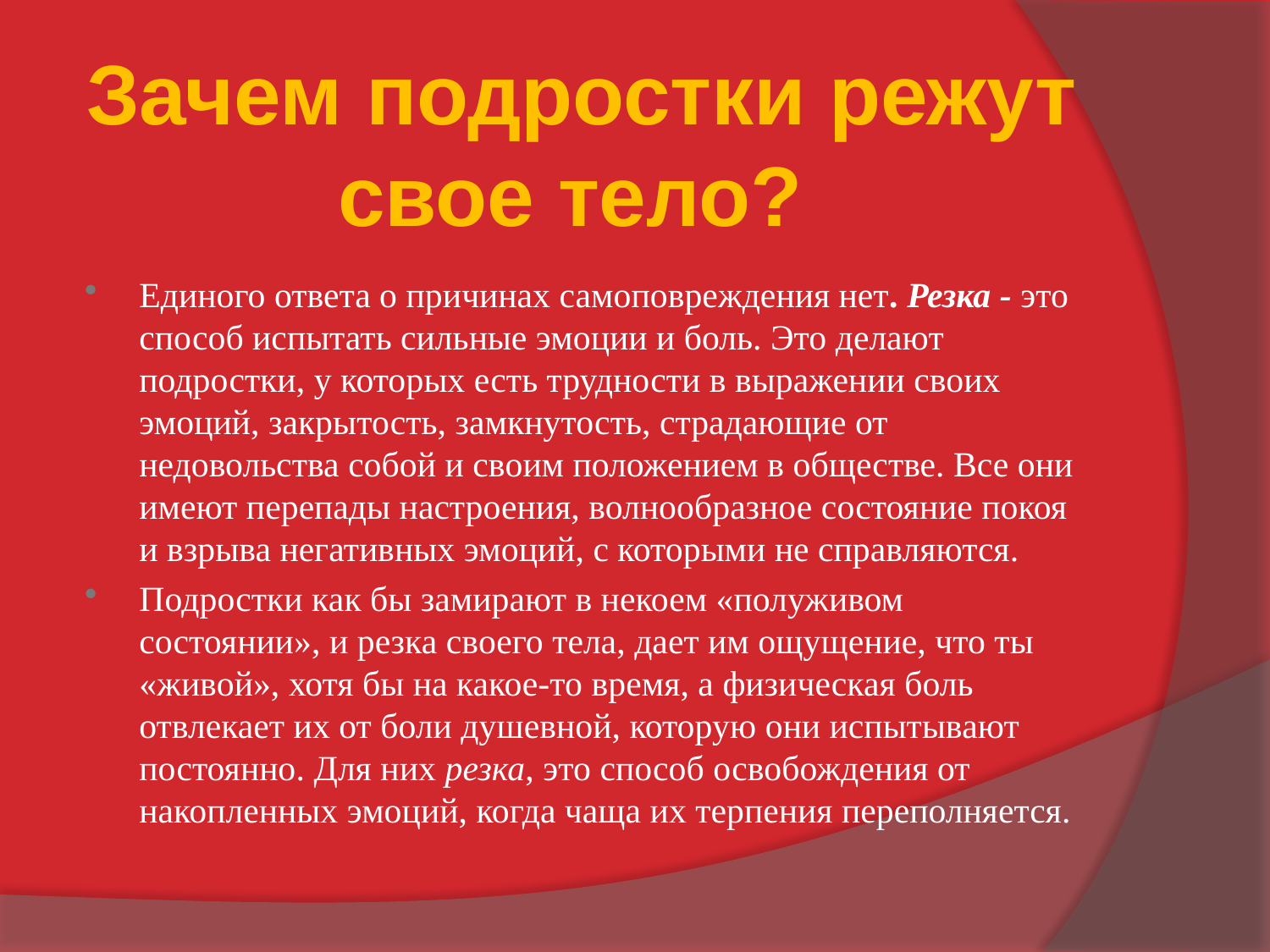

# Зачем подростки режут свое тело?
Единого ответа о причинах самоповреждения нет. Резка - это способ испытать сильные эмоции и боль. Это делают подростки, у которых есть трудности в выражении своих эмоций, закрытость, замкнутость, страдающие от недовольства собой и своим положением в обществе. Все они имеют перепады настроения, волнообразное состояние покоя и взрыва негативных эмоций, с которыми не справляются.
Подростки как бы замирают в некоем «полуживом состоянии», и резка своего тела, дает им ощущение, что ты «живой», хотя бы на какое-то время, а физическая боль отвлекает их от боли душевной, которую они испытывают постоянно. Для них резка, это способ освобождения от накопленных эмоций, когда чаща их терпения переполняется.